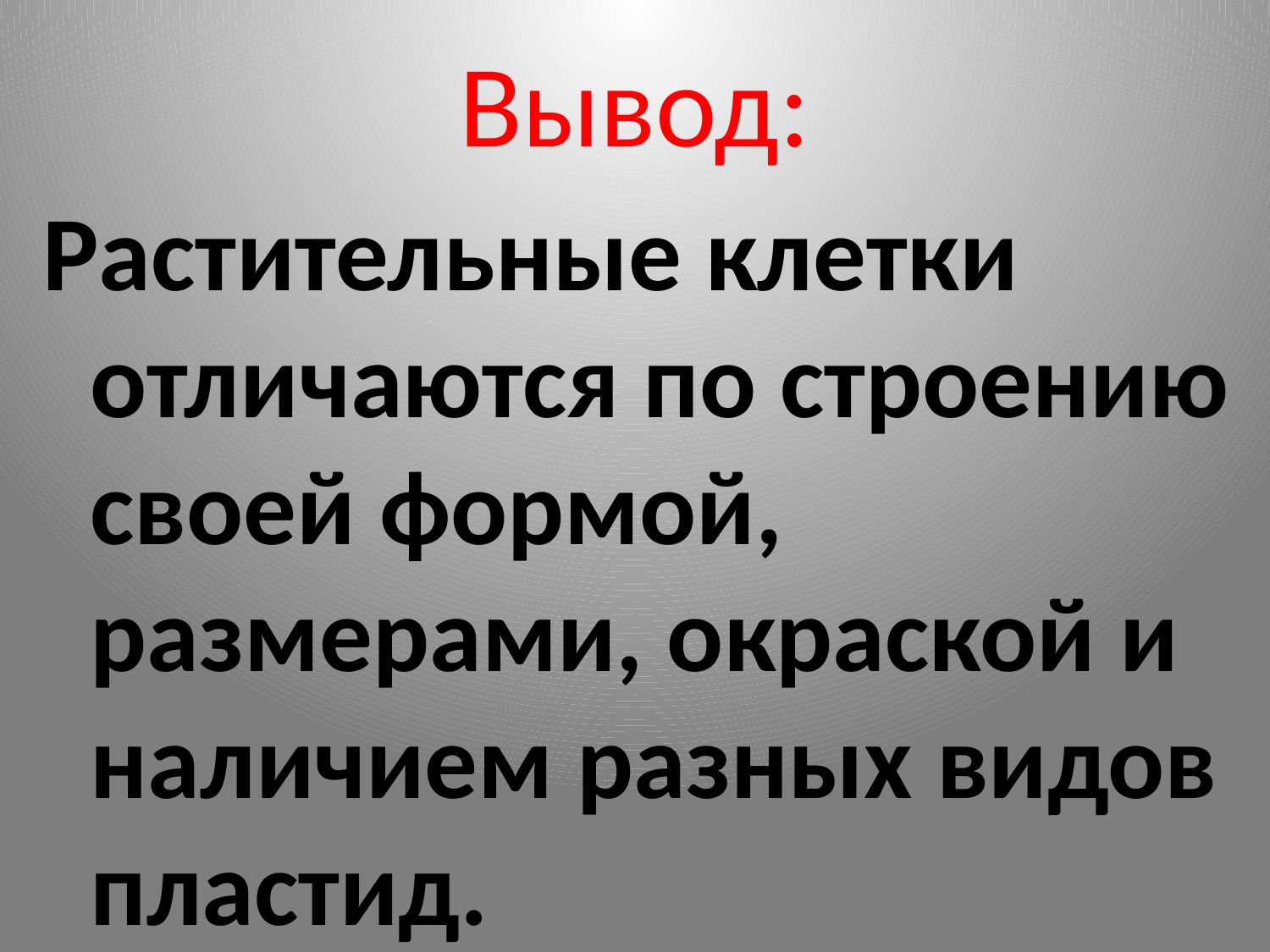

# Вывод:
Растительные клетки отличаются по строению своей формой, размерами, окраской и  наличием разных видов пластид.